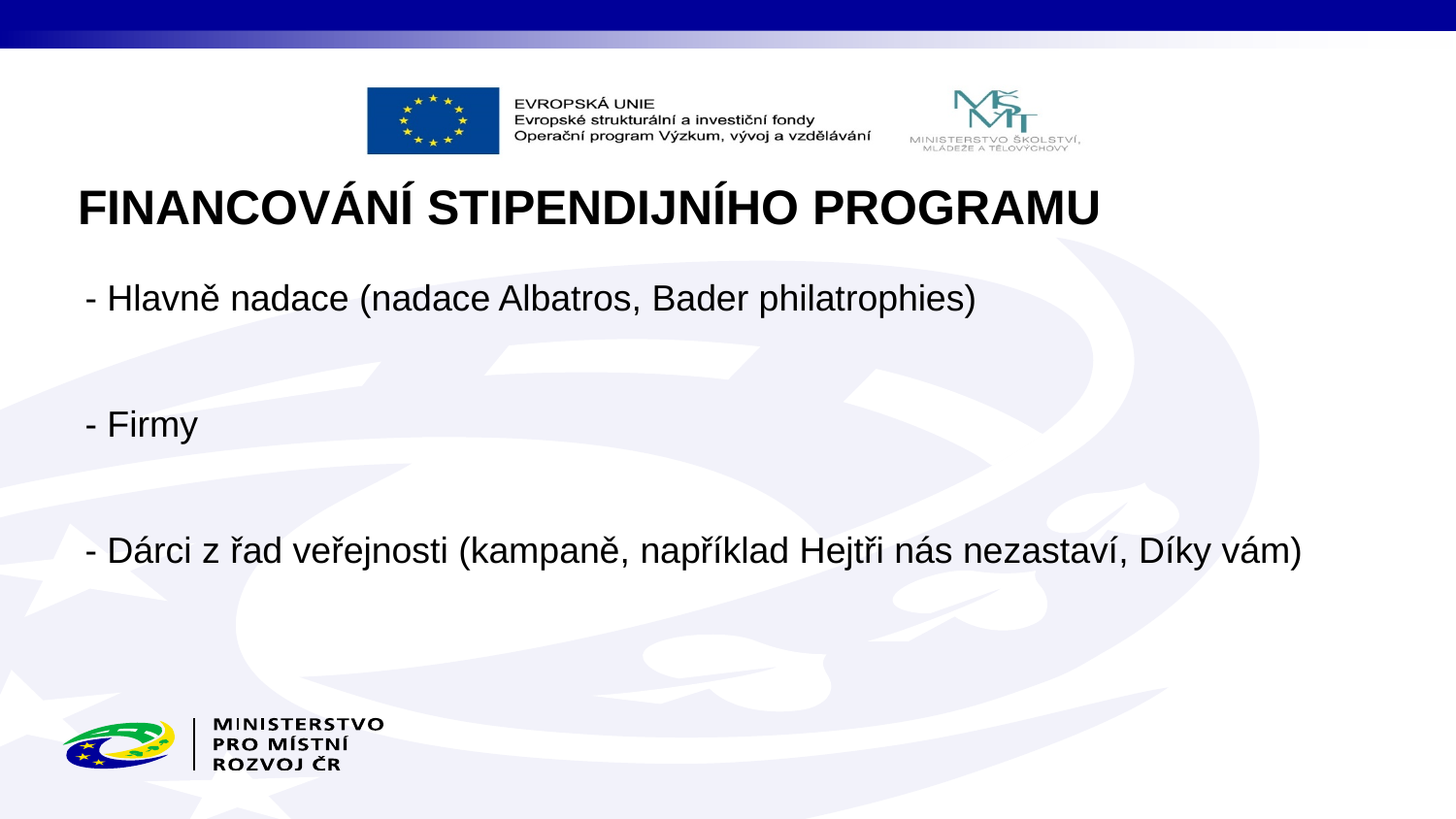

FINANCOVÁNÍ STIPENDIJNÍHO PROGRAMU
- Hlavně nadace (nadace Albatros, Bader philatrophies)

- Firmy

- Dárci z řad veřejnosti (kampaně, například Hejtři nás nezastaví, Díky vám)